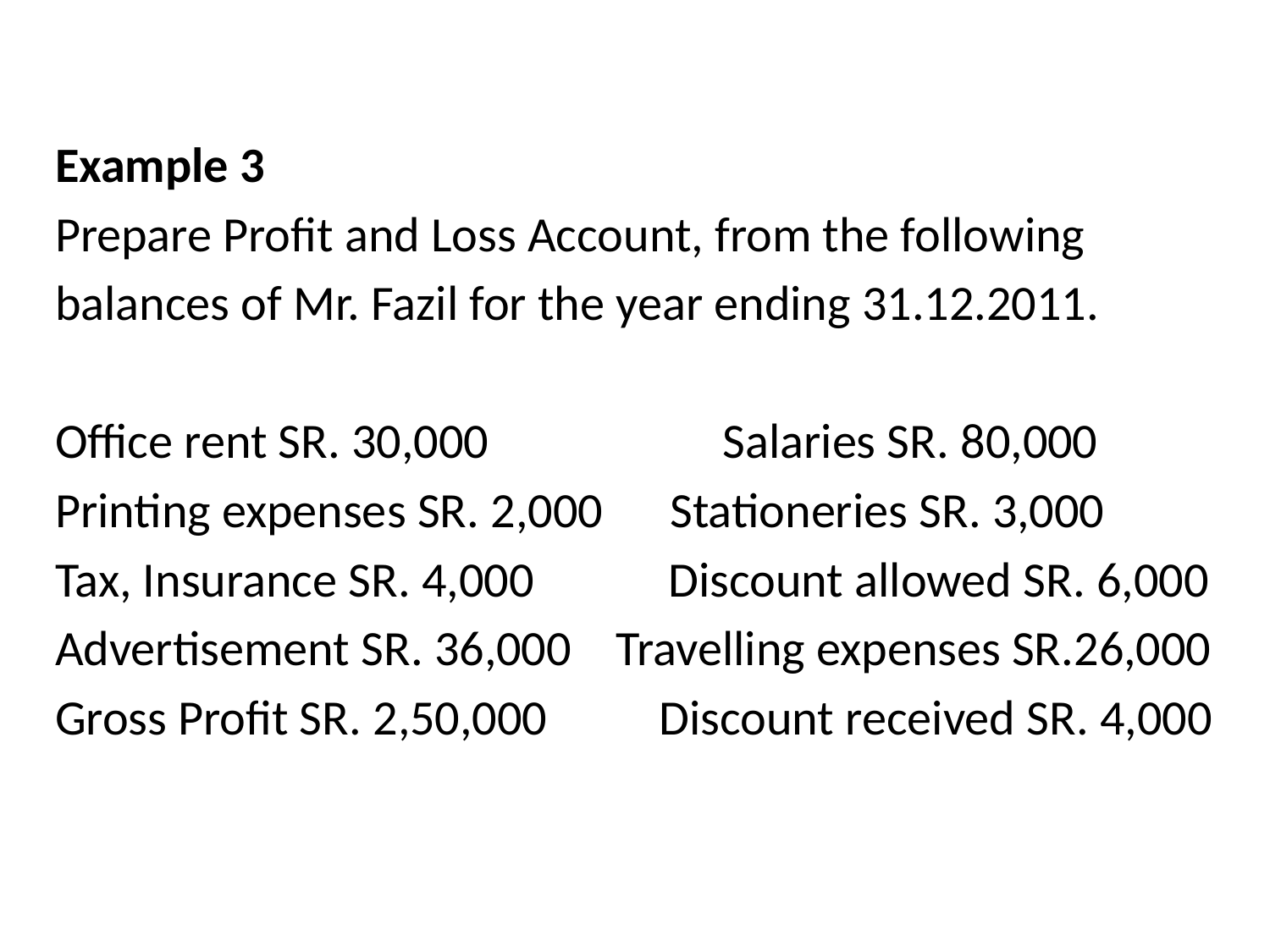

Example 3
Prepare Profit and Loss Account, from the following
balances of Mr. Fazil for the year ending 31.12.2011.

Office rent SR. 30,000 	          Salaries SR. 80,000
Printing expenses SR. 2,000      Stationeries SR. 3,000
Tax, Insurance SR. 4,000            Discount allowed SR. 6,000
Advertisement SR. 36,000    Travelling expenses SR.26,000
Gross Profit SR. 2,50,000          Discount received SR. 4,000